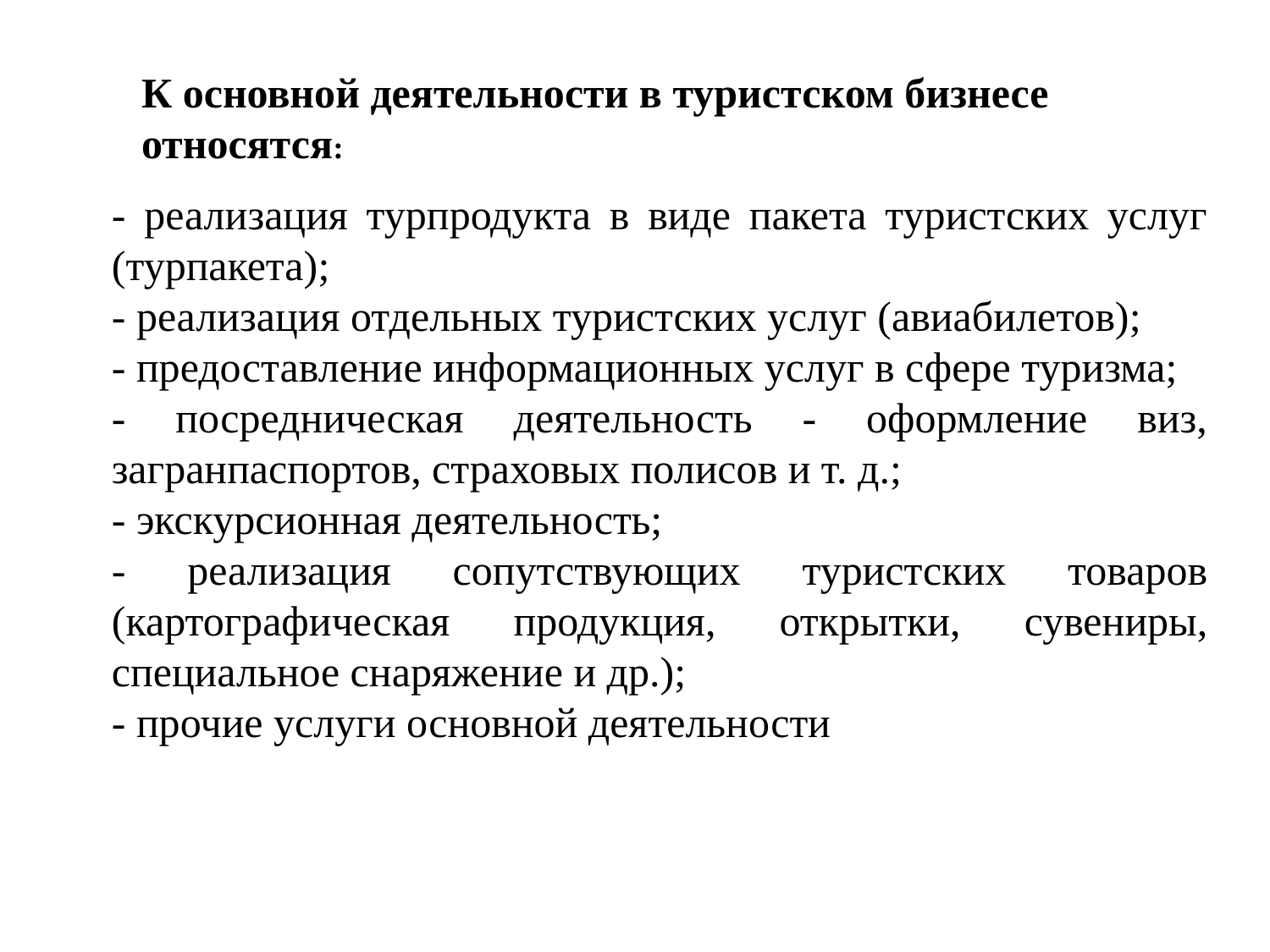

К основной деятельности в туристском бизнесе относятся:
- реализация турпродукта в виде пакета туристских услуг (турпакета);
- реализация отдельных туристских услуг (авиабилетов);
- предоставление информационных услуг в сфере туризма;
- посредническая деятельность - оформление виз, загранпаспортов, страховых полисов и т. д.;
- экскурсионная деятельность;
- реализация сопутствующих туристских товаров (картографическая продукция, открытки, сувениры, специальное снаряжение и др.);
- прочие услуги основной деятельности